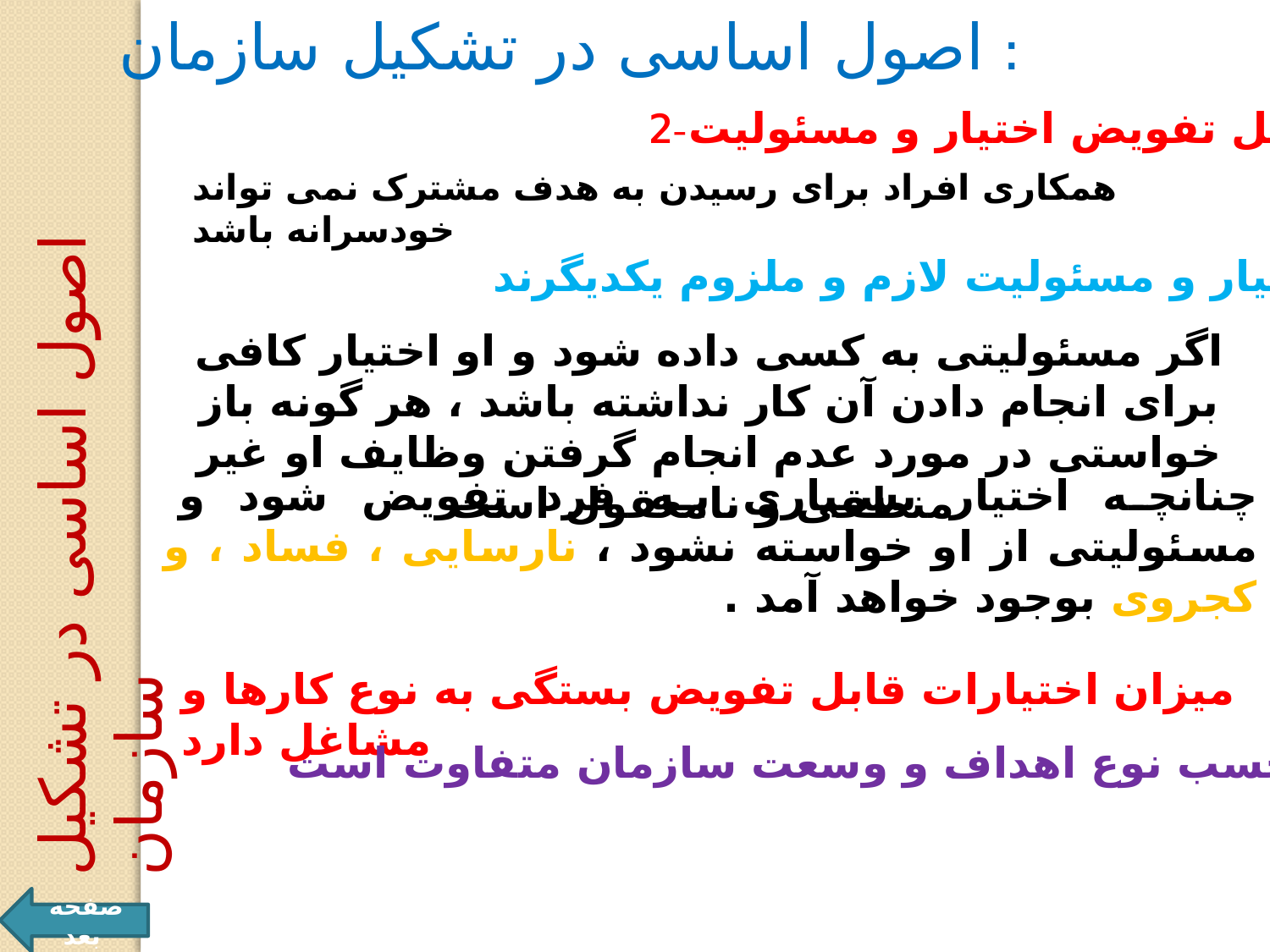

اصول اساسی در تشکیل سازمان :
2-اصل تفویض اختیار و مسئولیت
همکاری افراد برای رسیدن به هدف مشترک نمی تواند خودسرانه باشد
اختیار و مسئولیت لازم و ملزوم یکدیگرند
اگر مسئولیتی به کسی داده شود و او اختیار کافی برای انجام دادن آن کار نداشته باشد ، هر گونه باز خواستی در مورد عدم انجام گرفتن وظایف او غیر منطقی و نامعقول است
اصول اساسی در تشکیل سازمان
چنانچه اختیار بسیاری به فرد تفویض شود و مسئولیتی از او خواسته نشود ، نارسایی ، فساد ، و کجروی بوجود خواهد آمد .
میزان اختیارات قابل تفویض بستگی به نوع کارها و مشاغل دارد
بر حسب نوع اهداف و وسعت سازمان متفاوت است
صفحه  بعد